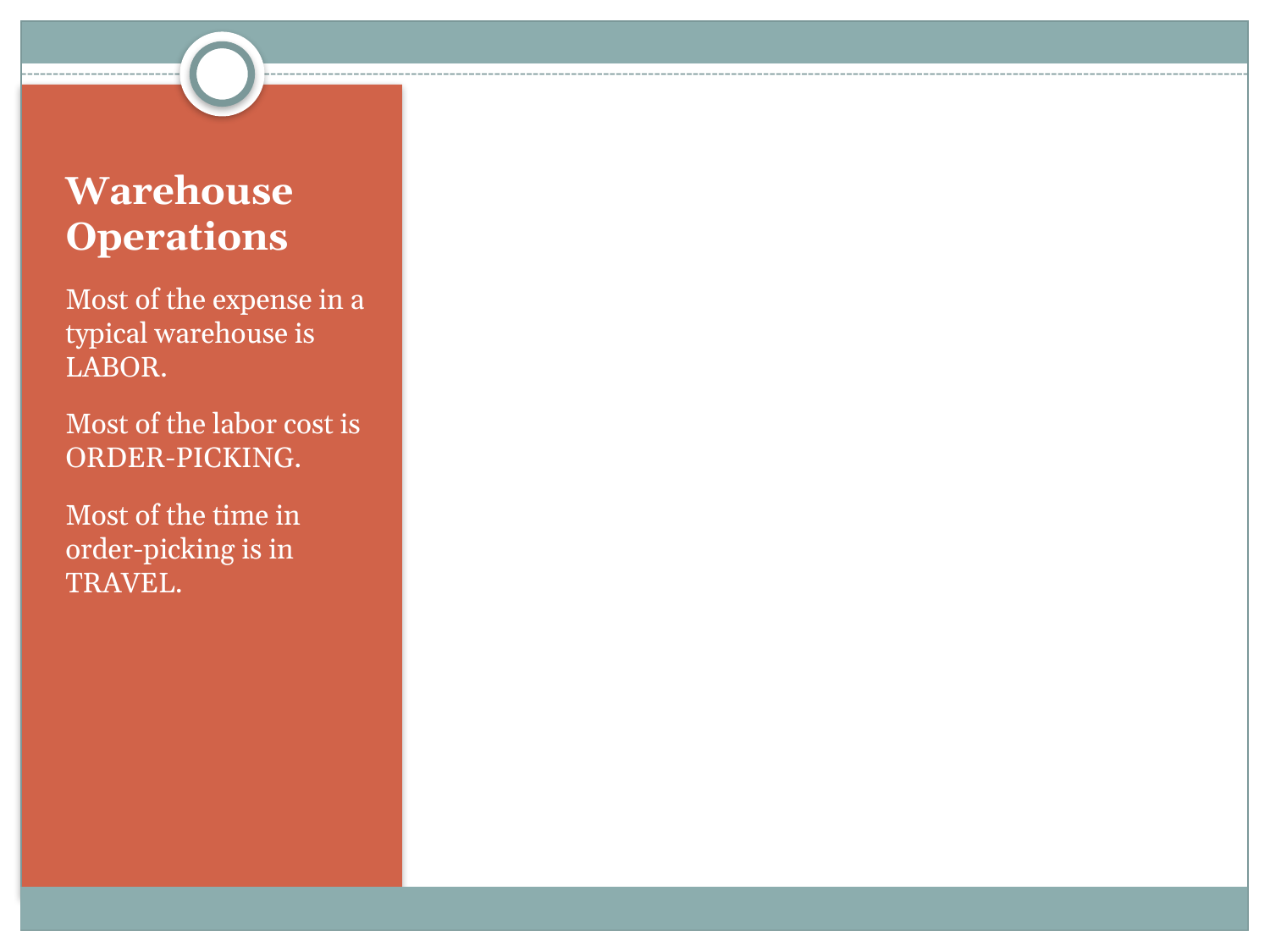

# Warehouse Operations
Most of the expense in a typical warehouse is LABOR.
Most of the labor cost is ORDER-PICKING.
Most of the time in order-picking is in TRAVEL.